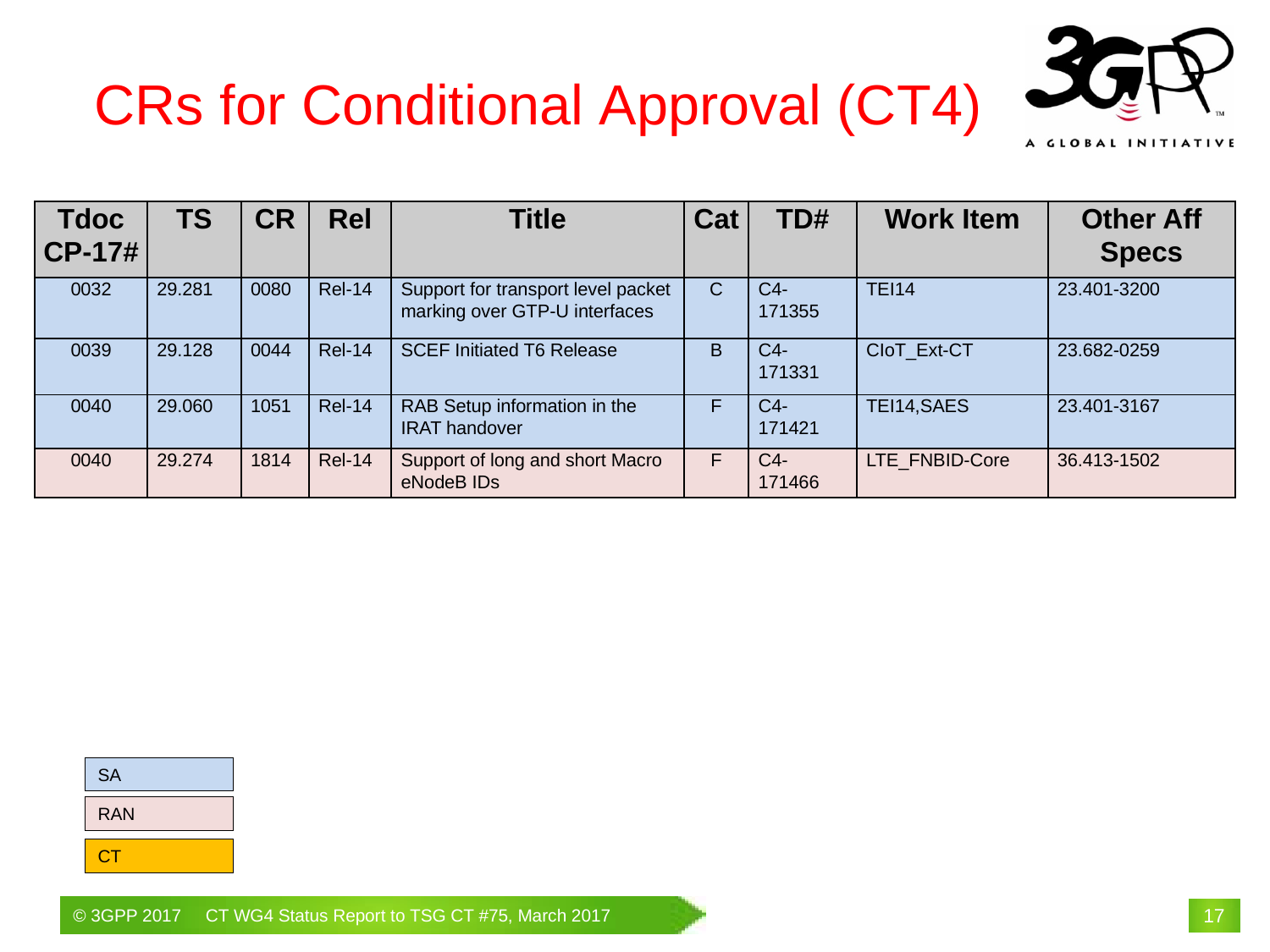

# CRs for Conditional Approval (CT4)
| Tdoc CP-17# | TS | CR | Rel | Title | Cat | TD# | Work Item | Other Aff Specs |
| --- | --- | --- | --- | --- | --- | --- | --- | --- |
| 0032 | 29.281 | 0080 | Rel-14 | Support for transport level packet marking over GTP-U interfaces | C | C4-171355 | TEI14 | 23.401-3200 |
| 0039 | 29.128 | 0044 | Rel-14 | SCEF Initiated T6 Release | B | C4-171331 | CIoT\_Ext-CT | 23.682-0259 |
| 0040 | 29.060 | 1051 | Rel-14 | RAB Setup information in the IRAT handover | F | C4-171421 | TEI14,SAES | 23.401-3167 |
| 0040 | 29.274 | 1814 | Rel-14 | Support of long and short Macro eNodeB IDs | F | C4-171466 | LTE\_FNBID-Core | 36.413-1502 |
SA
RAN
CT